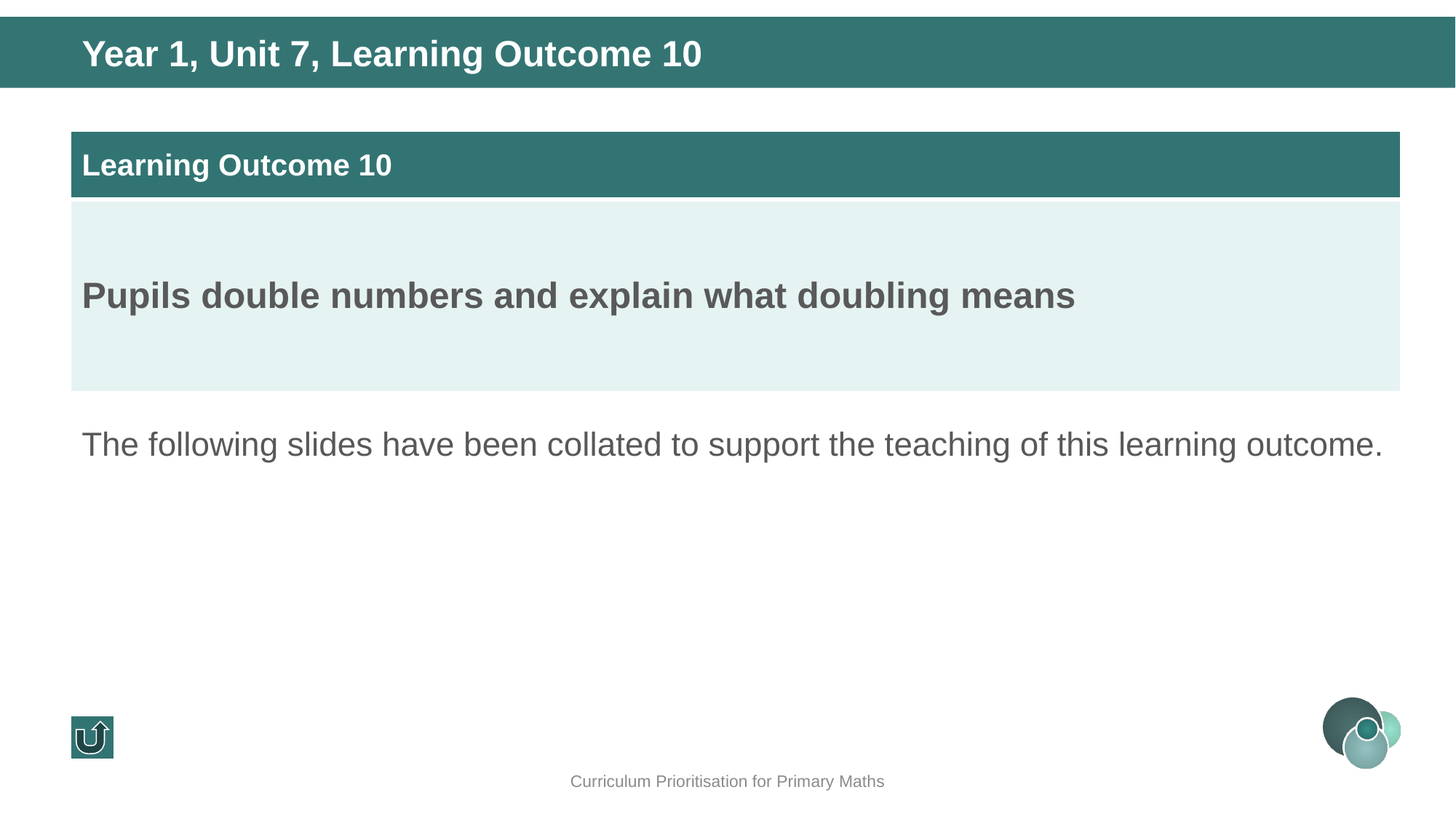

Year 1, Unit 7, Learning Outcome 10
| Learning Outcome 10 |
| --- |
| Pupils double numbers and explain what doubling means |
The following slides have been collated to support the teaching of this learning outcome.

Curriculum Prioritisation for Primary Maths